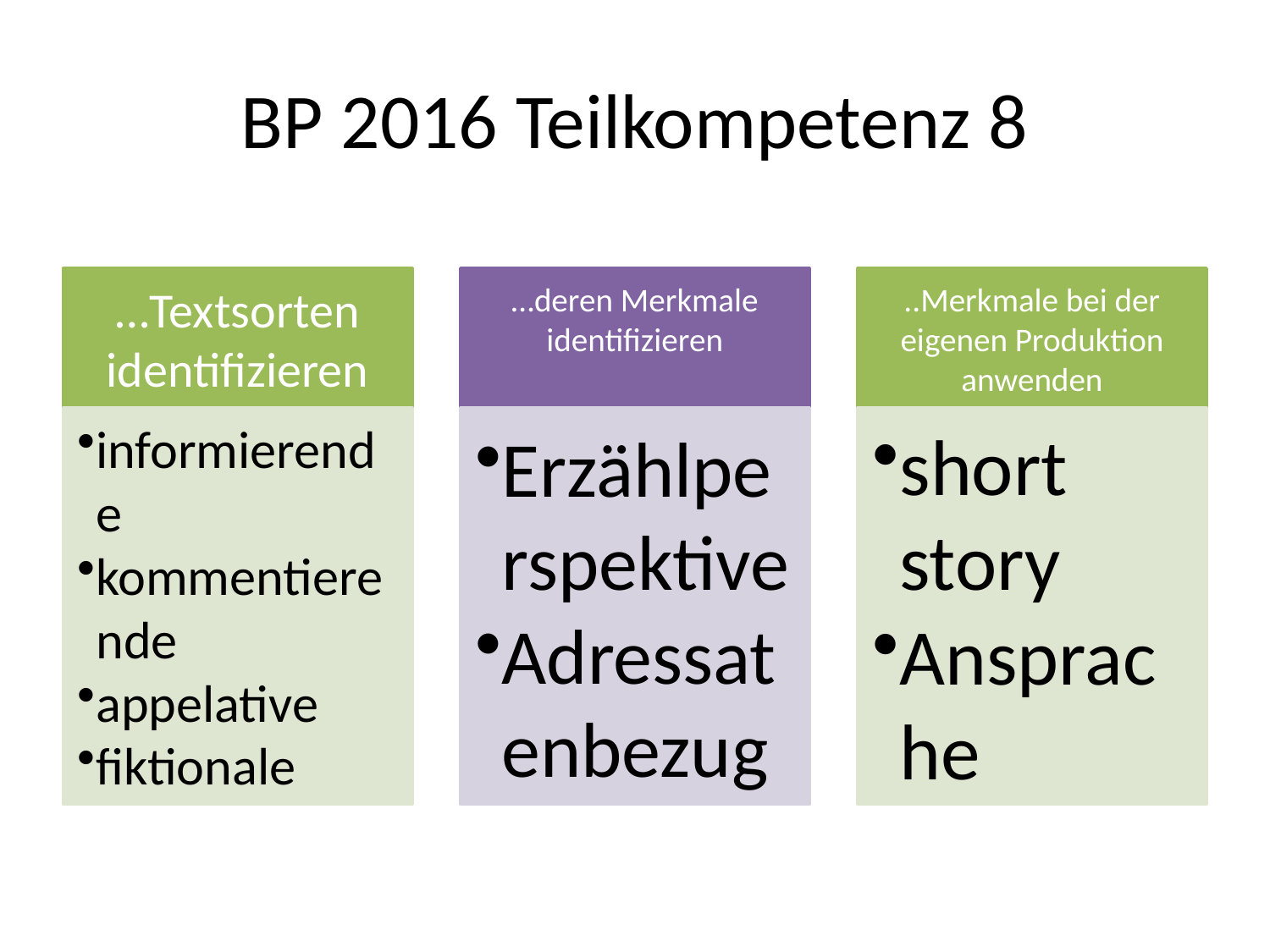

# BP 2016 Teilkompetenz 8
…Textsorten identifizieren
informierende
kommentierende
…deren Merkmale identifizieren
short story
..Merkmale bei der eigenen Produktion anwenden
appelative
fiktionale
Erzählperspektive
Adressatenbezug
Ansprache